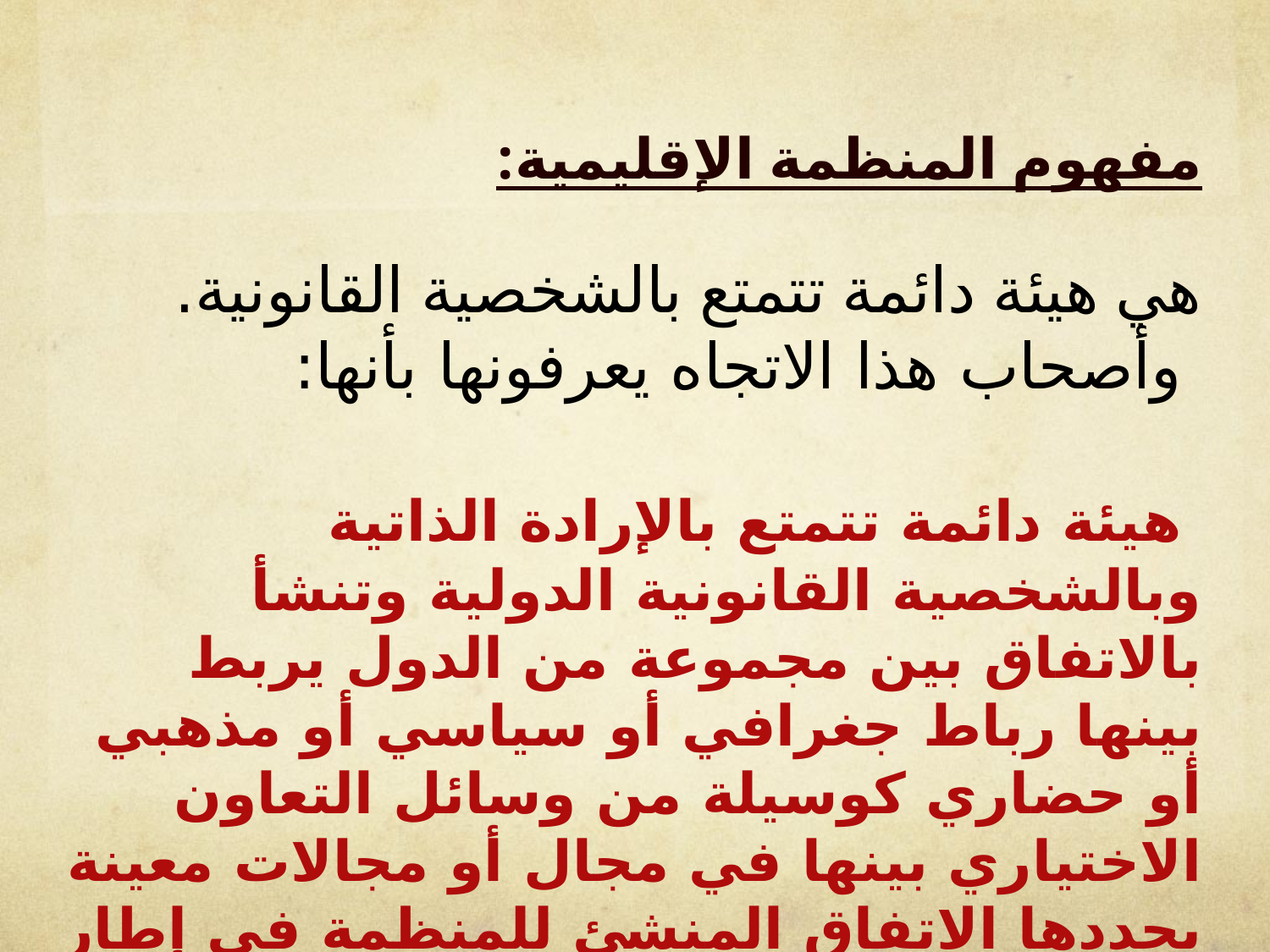

مفهوم المنظمة الإقليمية:

هي هيئة دائمة تتمتع بالشخصية القانونية.
 وأصحاب هذا الاتجاه يعرفونها بأنها:

 هيئة دائمة تتمتع بالإرادة الذاتية وبالشخصية القانونية الدولية وتنشأ بالاتفاق بين مجموعة من الدول يربط بينها رباط جغرافي أو سياسي أو مذهبي أو حضاري كوسيلة من وسائل التعاون الاختياري بينها في مجال أو مجالات معينة يحددها الاتفاق المنشئ للمنظمة في إطار مقاصد الأمم المتحدة ومبادئها.